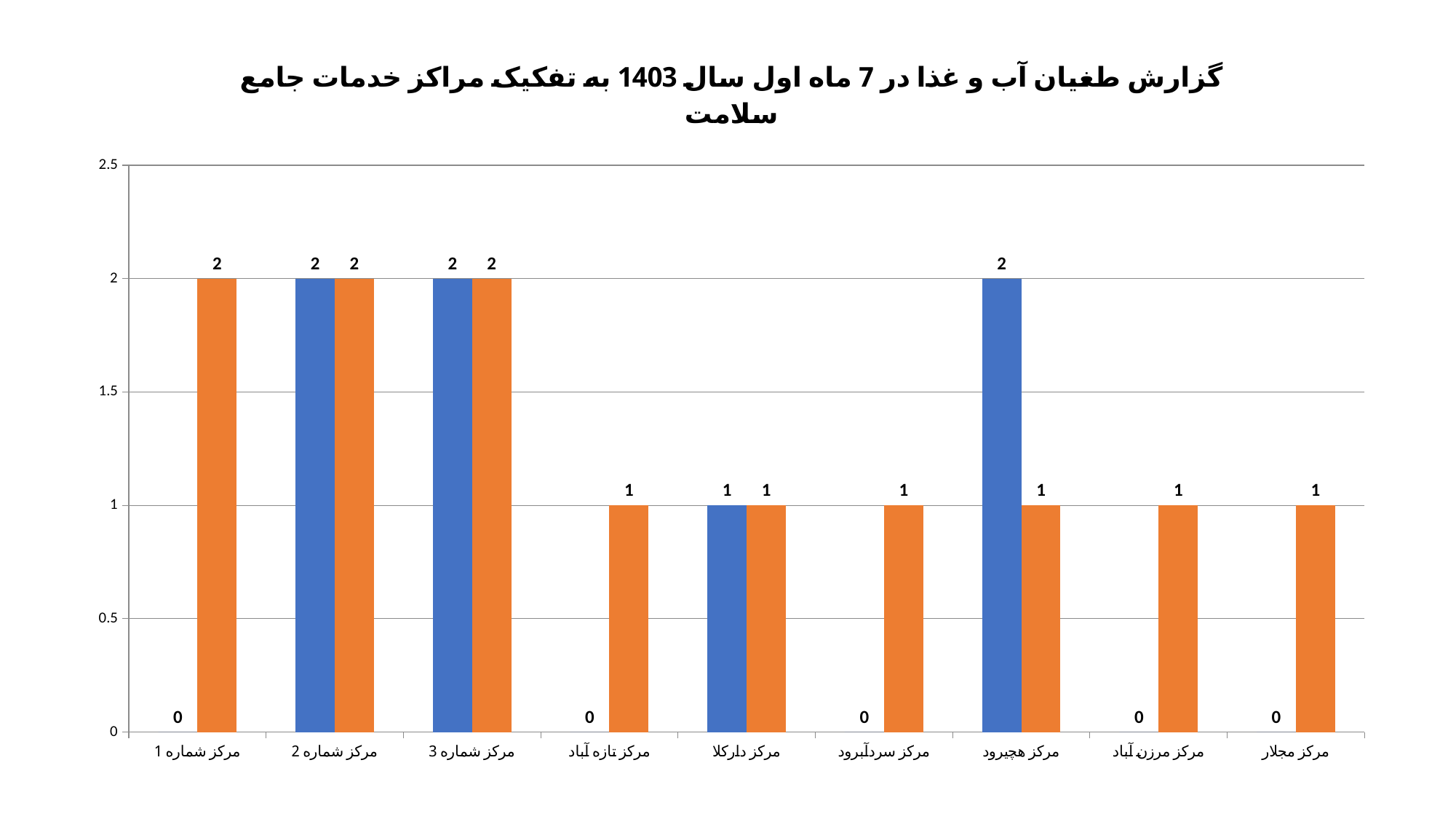

### Chart: گزارش طغیان آب و غذا در 7 ماه اول سال 1403 به تفکیک مراکز خدمات جامع سلامت

| Category | گزارش طغیان در 7 ماه اول سال 1403 به تفکیک مراکز خدمات جامع سلامت | حد انتظار سالانه (1 در 10000 جمعیت) |
|---|---|---|
| مرکز شماره 1 | 0.0 | 2.0 |
| مرکز شماره 2 | 2.0 | 2.0 |
| مرکز شماره 3 | 2.0 | 2.0 |
| مرکز تازه آباد | 0.0 | 1.0 |
| مرکز دارکلا | 1.0 | 1.0 |
| مرکز سردآبرود | 0.0 | 1.0 |
| مرکز هچیرود | 2.0 | 1.0 |
| مرکز مرزن آباد | 0.0 | 1.0 |
| مرکز مجلار | 0.0 | 1.0 |